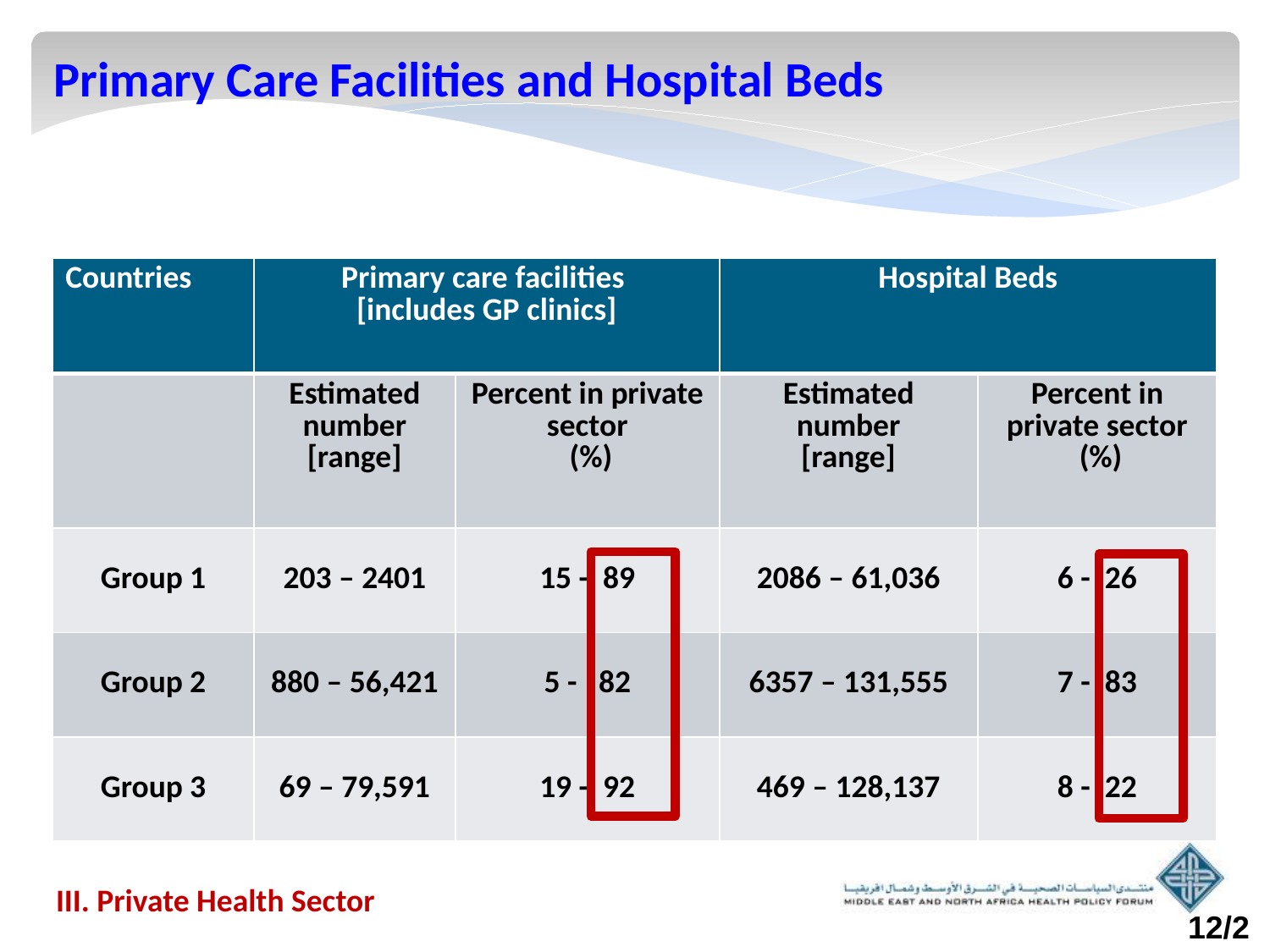

Primary Care Facilities and Hospital Beds
| Countries | Primary care facilities [includes GP clinics] |  | Hospital Beds |  |
| --- | --- | --- | --- | --- |
|  | Estimated number [range] | Percent in private sector (%) | Estimated number [range] | Percent in private sector (%) |
| Group 1 | 203 – 2401 | 15 - 89 | 2086 – 61,036 | 6 - 26 |
| Group 2 | 880 – 56,421 | 5 - 82 | 6357 – 131,555 | 7 - 83 |
| Group 3 | 69 – 79,591 | 19 - 92 | 469 – 128,137 | 8 - 22 |

III. Private Health Sector
12/25